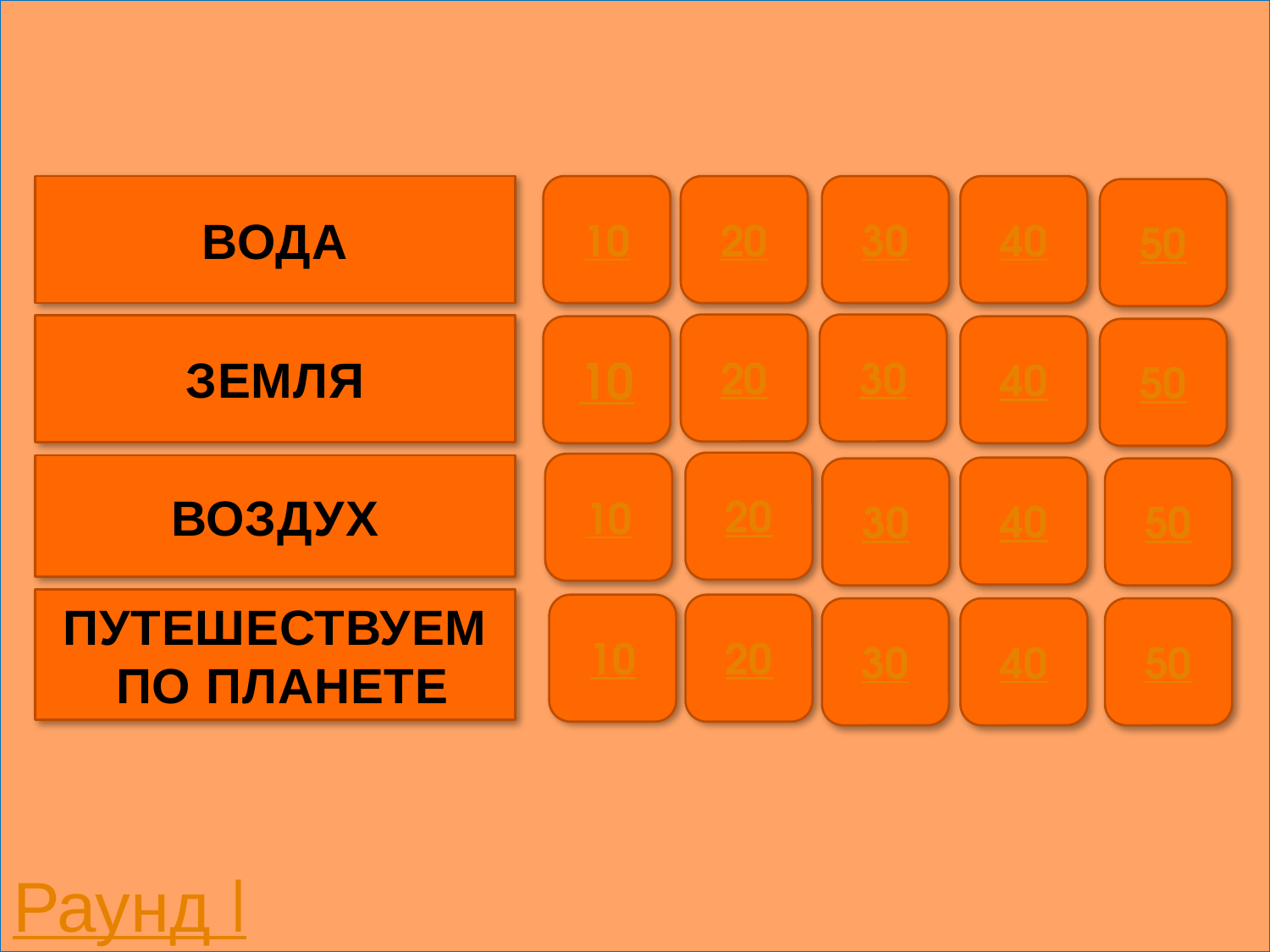

# Раунд I
ВОДА
10
20
30
40
50
20
30
ЗЕМЛЯ
10
40
50
20
10
ВОЗДУХ
40
30
50
ПУТЕШЕСТВУЕМ
 ПО ПЛАНЕТЕ
10
20
30
40
50